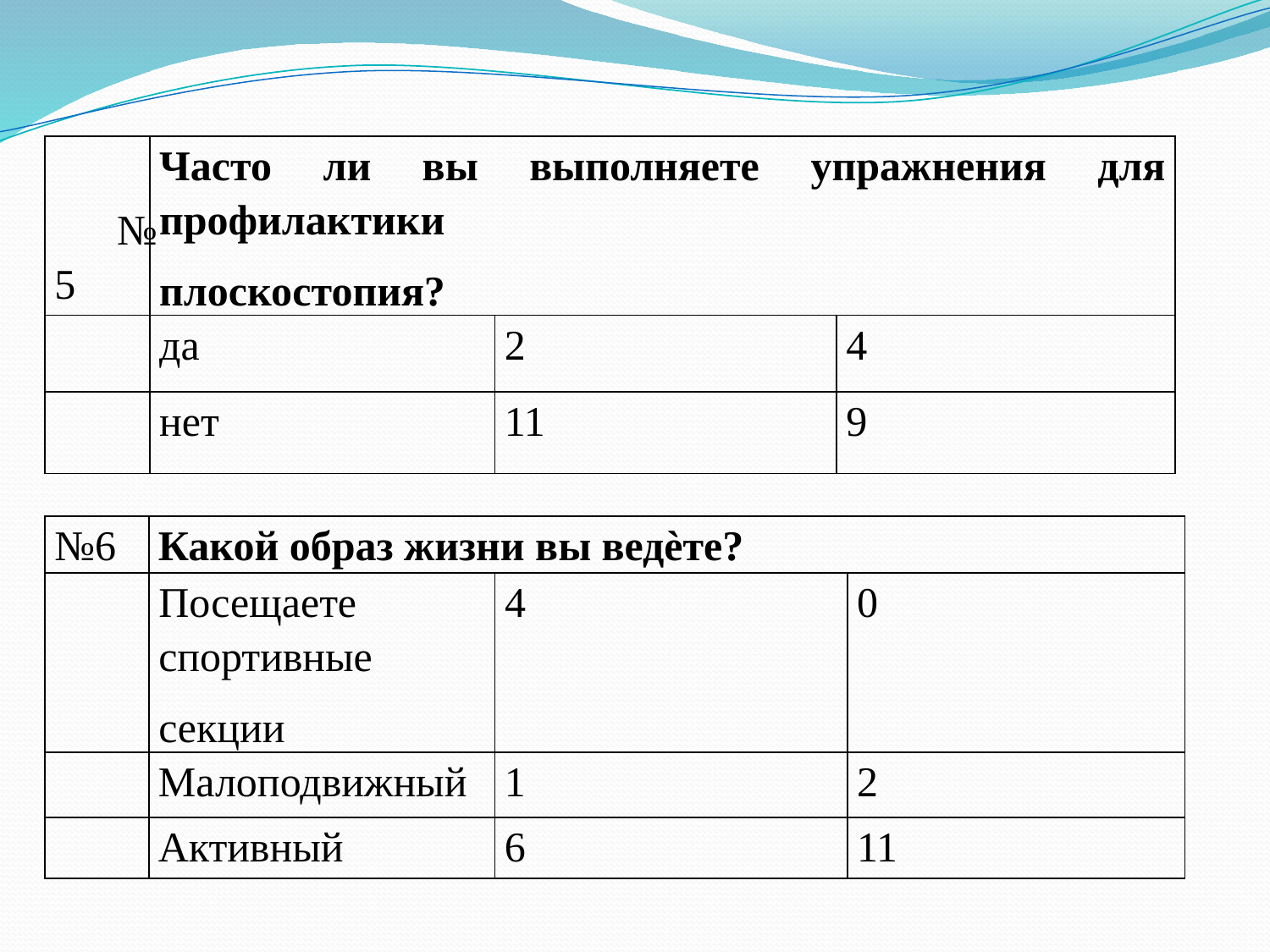

| №5 | Часто ли вы выполняете упражнения для профилактики плоскостопия? |  |  |
| --- | --- | --- | --- |
|  | да | 2 | 4 |
|  | нет | 11 | 9 |
| №6 | Какой образ жизни вы ведѐте? |  |  |
| --- | --- | --- | --- |
|  | Посещаете спортивные секции | 4 | 0 |
|  | Малоподвижный | 1 | 2 |
|  | Активный | 6 | 11 |